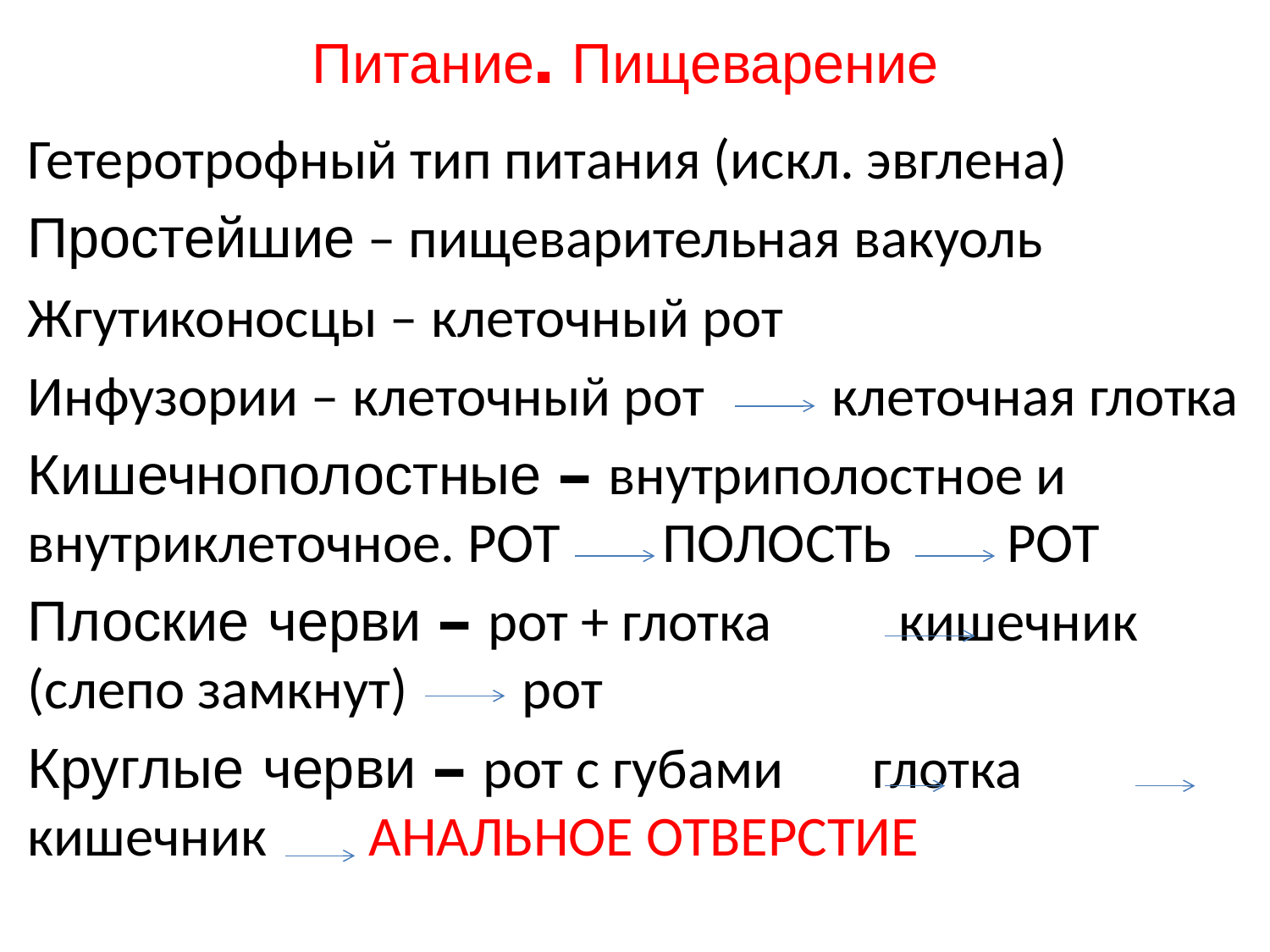

# Питание. Пищеварение
Гетеротрофный тип питания (искл. эвглена)
Простейшие – пищеварительная вакуоль
Жгутиконосцы – клеточный рот
Инфузории – клеточный рот          клеточная глотка
Кишечнополостные – внутриполостное и внутриклеточное. РОТ        ПОЛОСТЬ         РОТ
Плоские черви – рот + глотка          кишечник (слепо замкнут)         рот
Круглые черви – рот с губами       глотка        кишечник        АНАЛЬНОЕ ОТВЕРСТИЕ